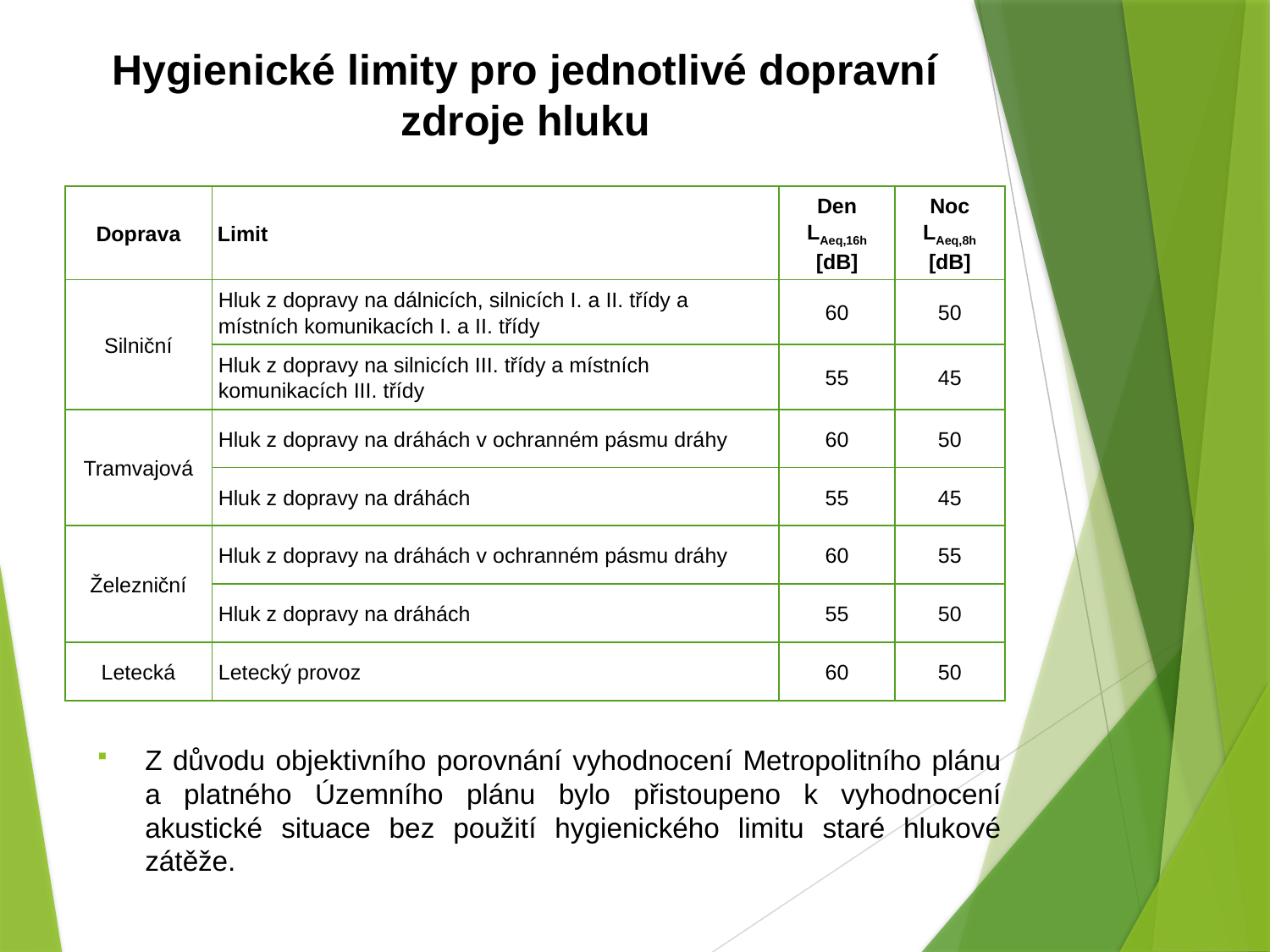

# Hygienické limity pro jednotlivé dopravní zdroje hluku
| Doprava | Limit | Den LAeq,16h [dB] | Noc LAeq,8h [dB] |
| --- | --- | --- | --- |
| Silniční | Hluk z dopravy na dálnicích, silnicích I. a II. třídy a místních komunikacích I. a II. třídy | 60 | 50 |
|  | Hluk z dopravy na silnicích III. třídy a místních komunikacích III. třídy | 55 | 45 |
| Tramvajová | Hluk z dopravy na dráhách v ochranném pásmu dráhy | 60 | 50 |
|  | Hluk z dopravy na dráhách | 55 | 45 |
| Železniční | Hluk z dopravy na dráhách v ochranném pásmu dráhy | 60 | 55 |
|  | Hluk z dopravy na dráhách | 55 | 50 |
| Letecká | Letecký provoz | 60 | 50 |
Z důvodu objektivního porovnání vyhodnocení Metropolitního plánu a platného Územního plánu bylo přistoupeno k vyhodnocení akustické situace bez použití hygienického limitu staré hlukové zátěže.